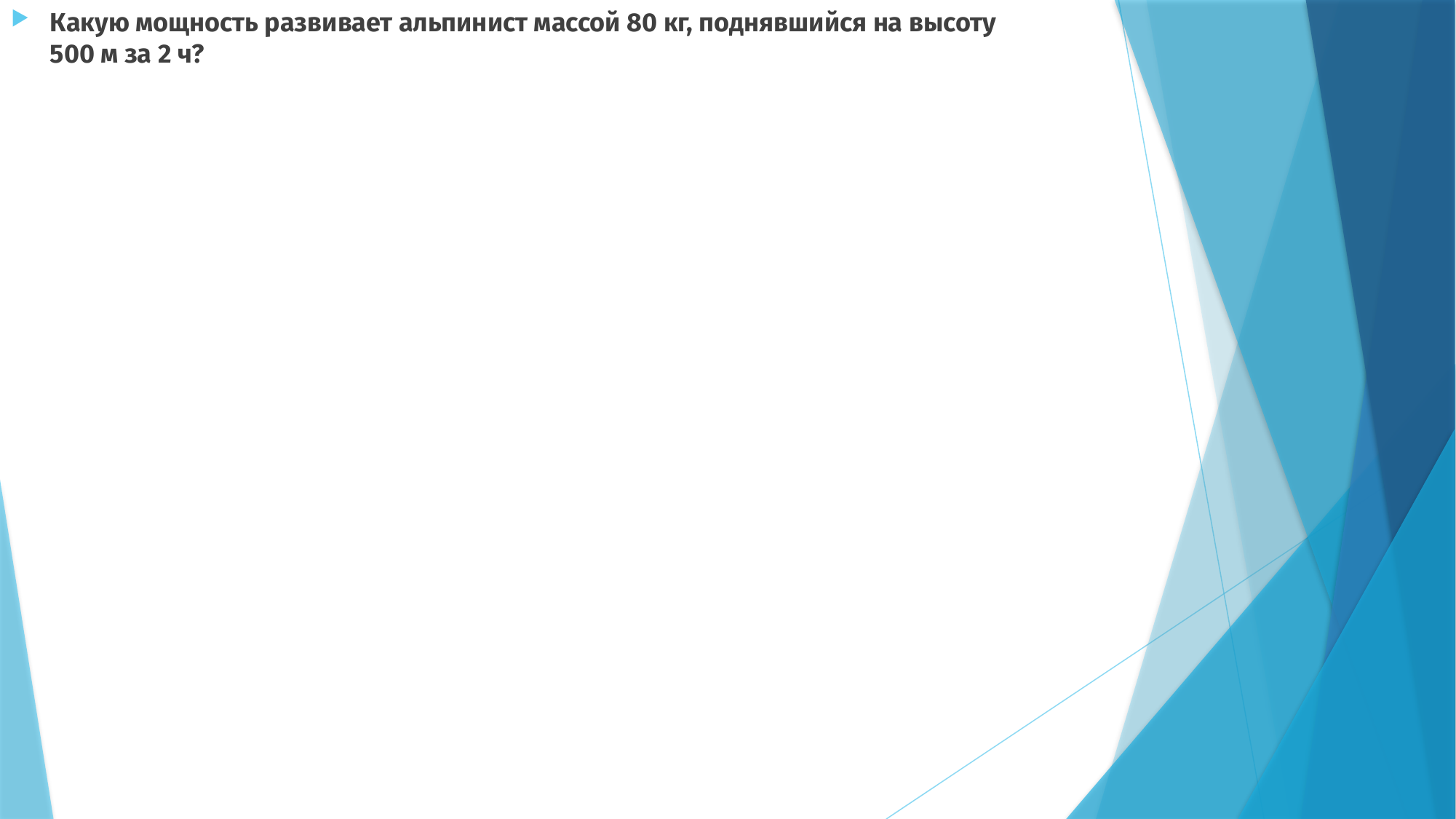

Какую мощность развивает альпинист массой 80 кг, поднявшийся на высоту 500 м за 2 ч?